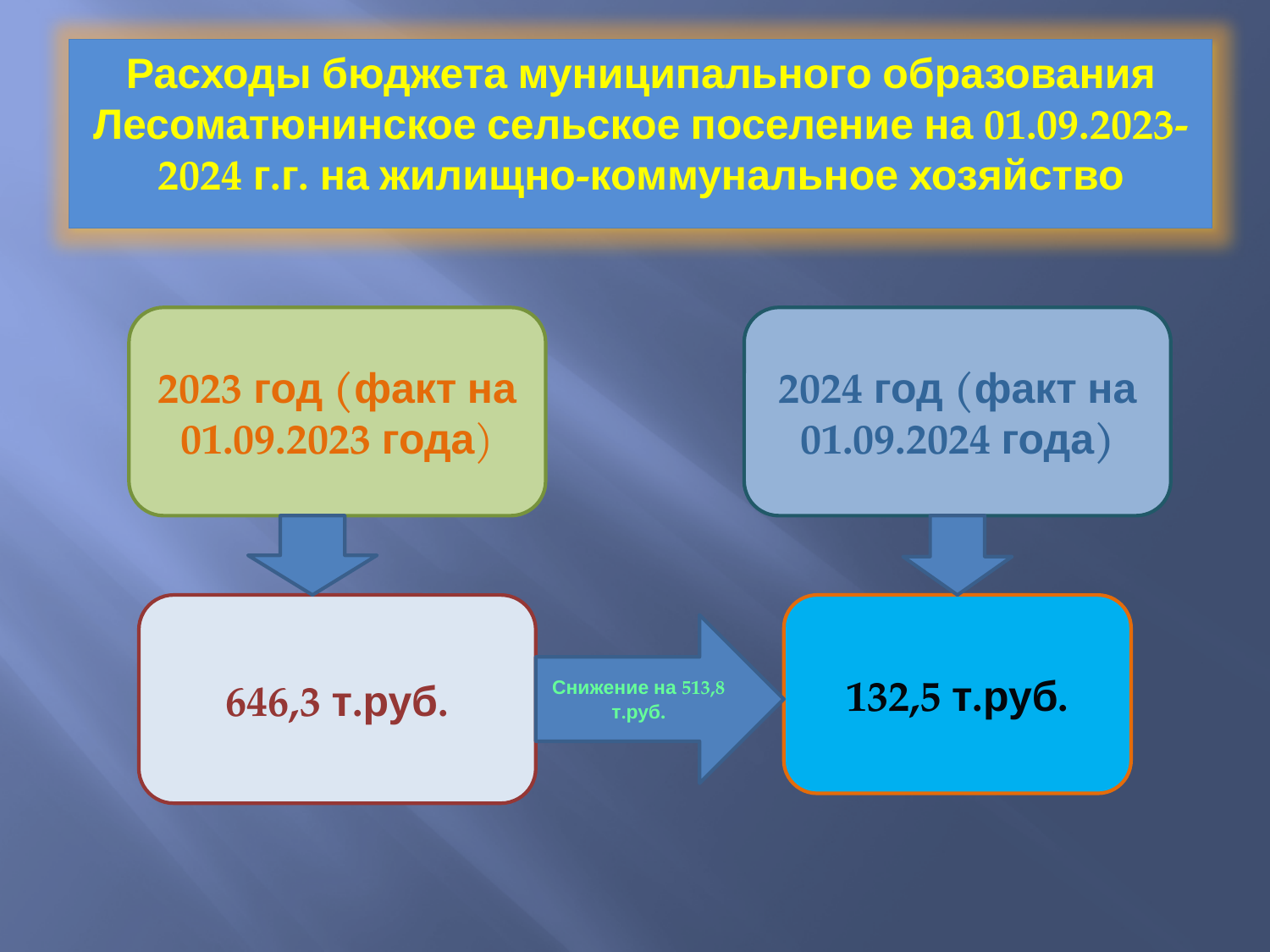

Расходы бюджета муниципального образования Лесоматюнинское сельское поселение на 01.09.2023-
2024 г.г. на жилищно-коммунальное хозяйство
2023 год (факт на 01.09.2023 года)
2024 год (факт на 01.09.2024 года)

646,3 т.руб.
132,5 т.руб.
Снижение на 513,8 т.руб.